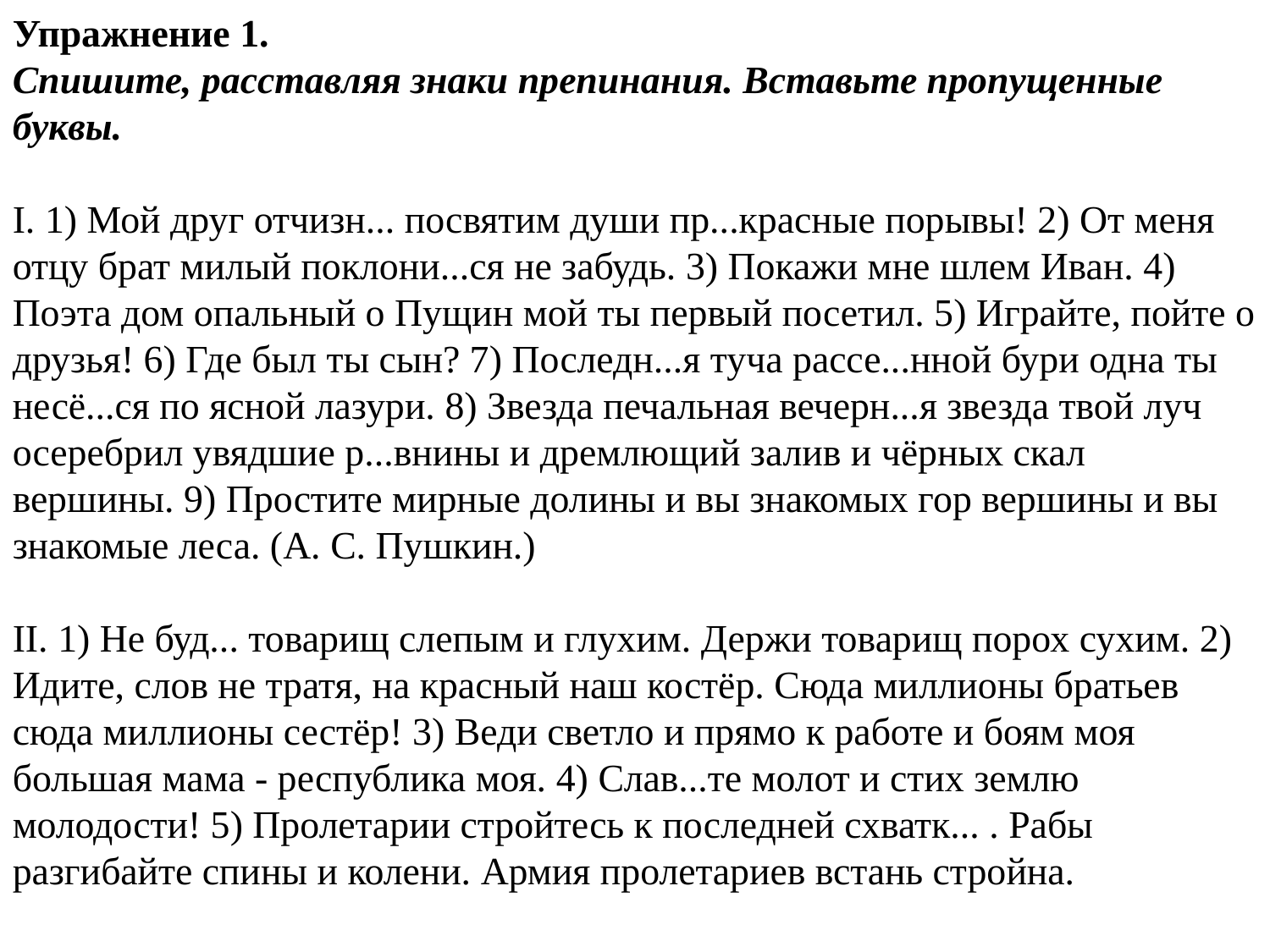

Упражнение 1.
Спишите, расставляя знаки препинания. Вставьте пропущенные буквы.

I. 1) Мой друг отчизн... посвятим души пр...красные порывы! 2) От меня отцу брат милый поклони...ся не забудь. 3) Покажи мне шлем Иван. 4) Поэта дом опальный о Пущин мой ты первый посетил. 5) Играйте, пойте о друзья! 6) Где был ты сын? 7) Последн...я туча рассе...нной бури одна ты несё...ся по ясной лазури. 8) Звезда печальная вечерн...я звезда твой луч осеребрил увядшие р...внины и дремлющий залив и чёрных скал вершины. 9) Простите мирные долины и вы знакомых гор вершины и вы знакомые леса. (А. С. Пушкин.)

II. 1) Не буд... товарищ слепым и глухим. Держи товарищ порох сухим. 2) Идите, слов не тратя, на красный наш костёр. Сюда миллионы братьев сюда миллионы сестёр! 3) Веди светло и прямо к работе и боям моя большая мама - республика моя. 4) Слав...те молот и стих землю молодости! 5) Пролетарии стройтесь к последней схватк... . Рабы разгибайте спины и колени. Армия пролетариев встань стройна.